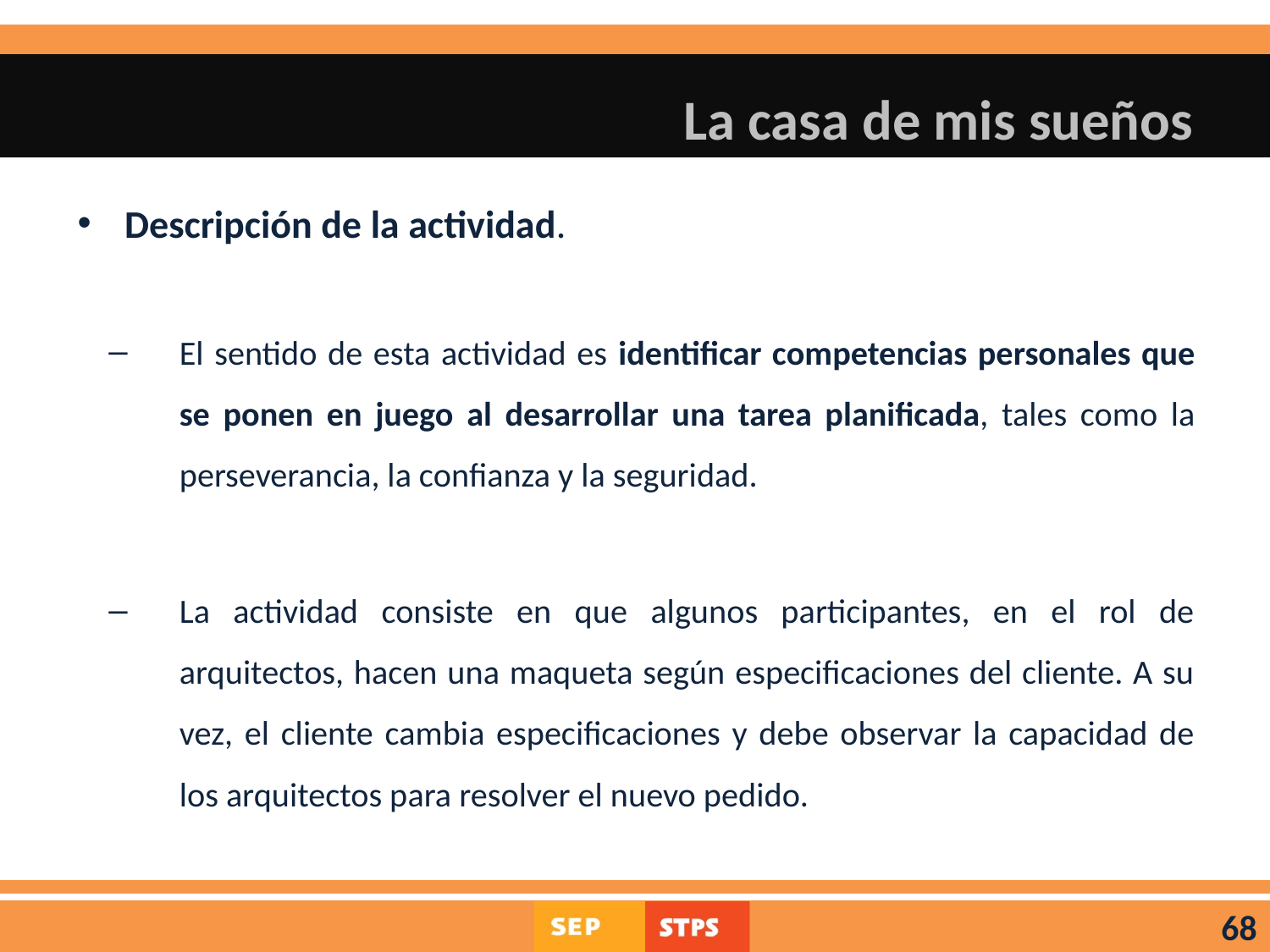

# La casa de mis sueños
Descripción de la actividad.

El sentido de esta actividad es identificar competencias personales que se ponen en juego al desarrollar una tarea planificada, tales como la perseverancia, la confianza y la seguridad.

La actividad consiste en que algunos participantes, en el rol de arquitectos, hacen una maqueta según especificaciones del cliente. A su vez, el cliente cambia especificaciones y debe observar la capacidad de los arquitectos para resolver el nuevo pedido.
68